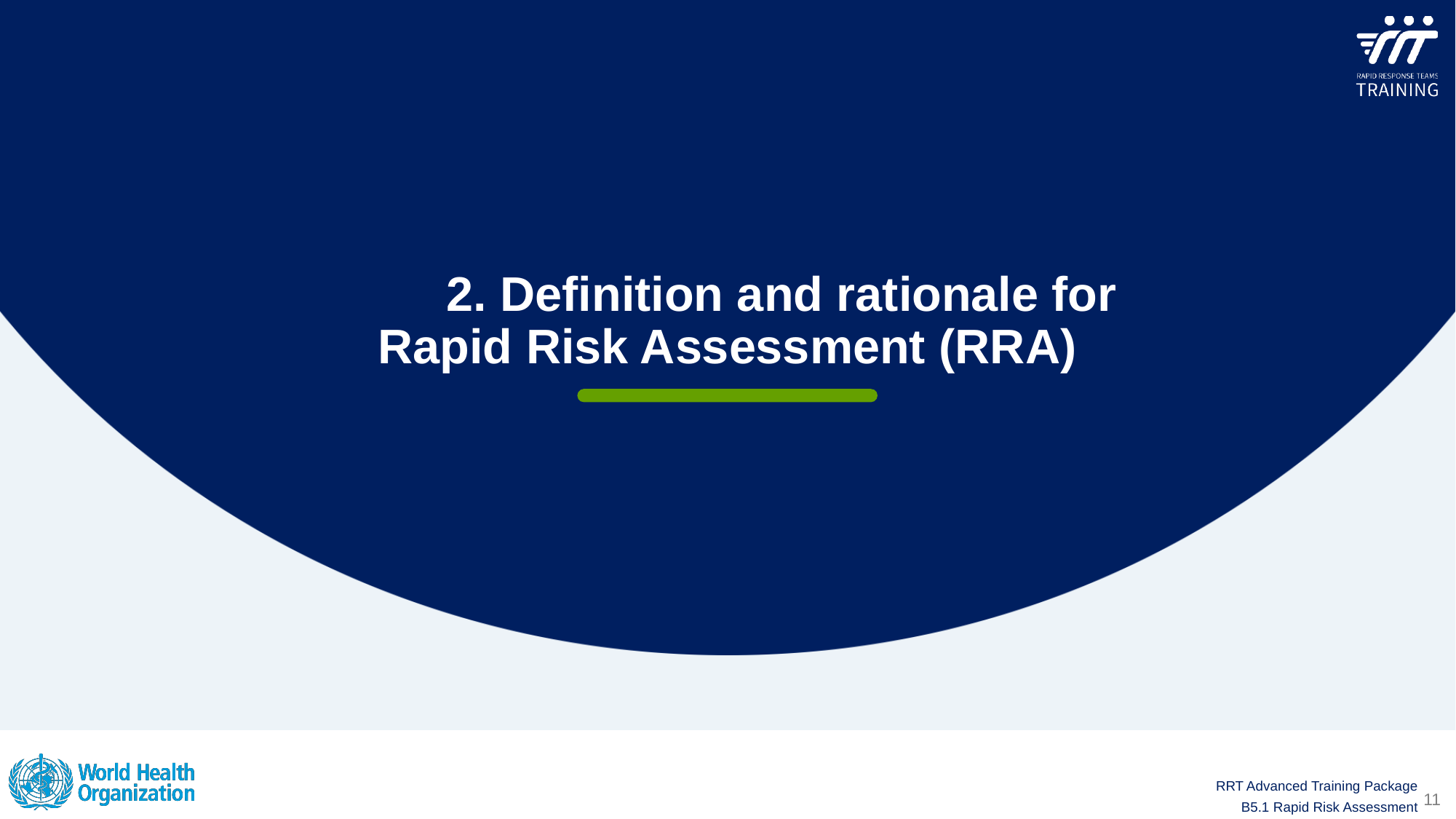

2. Definition and rationale for Rapid Risk Assessment (RRA)